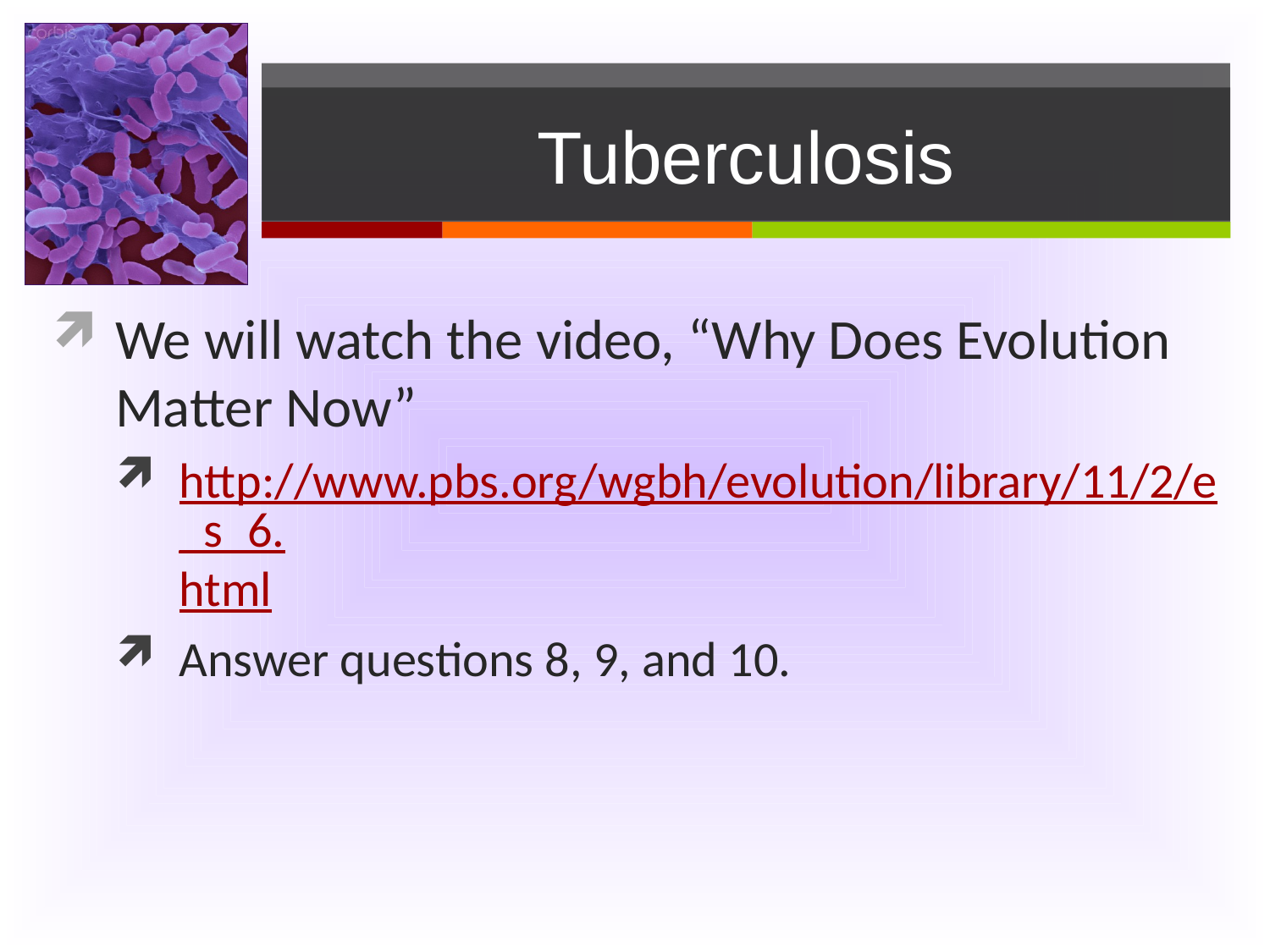

# Tuberculosis
We will watch the video, “Why Does Evolution Matter Now”
http://www.pbs.org/wgbh/evolution/library/11/2/e_s_6.html
Answer questions 8, 9, and 10.